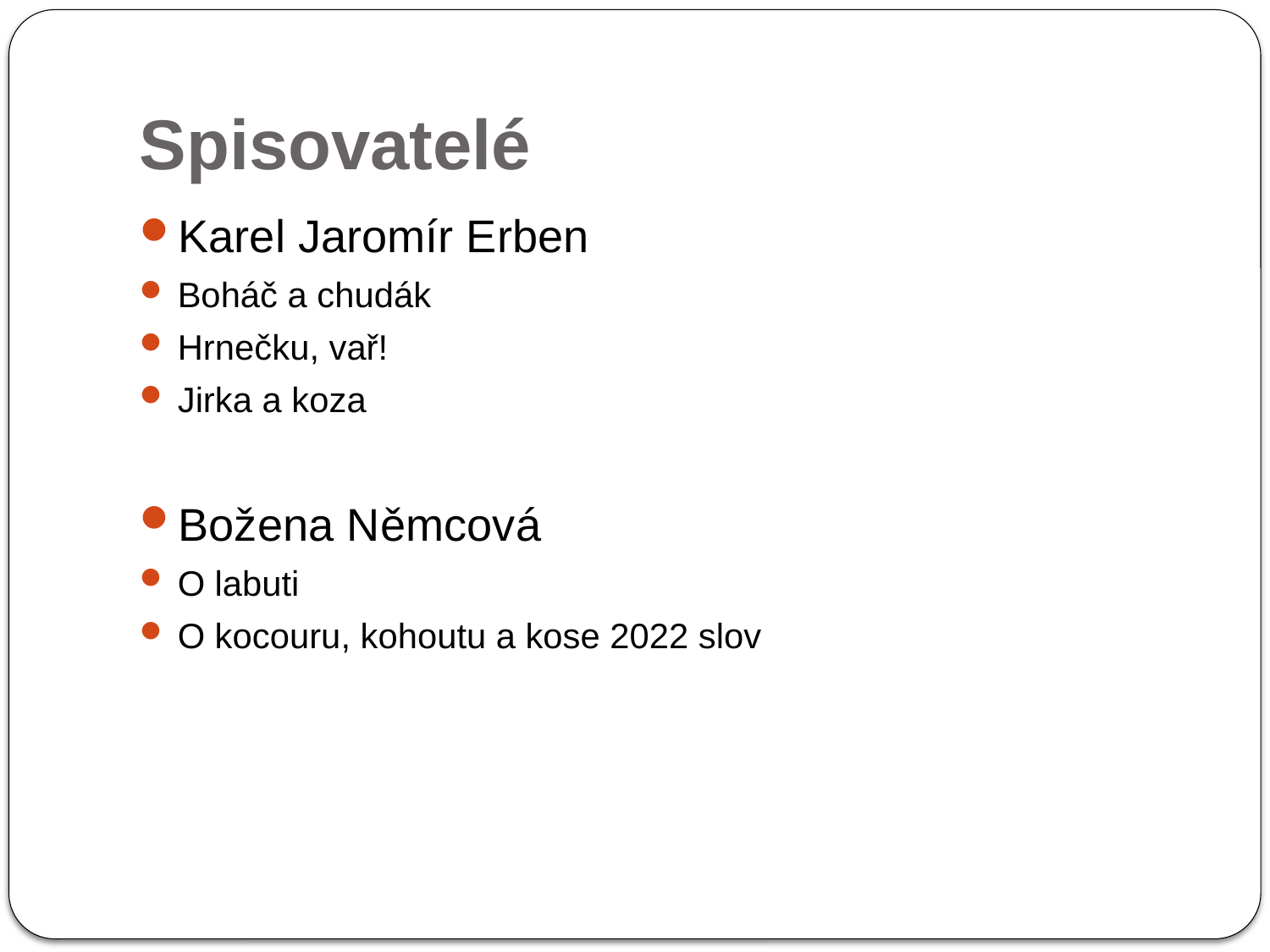

# Spisovatelé
Karel Jaromír Erben
Boháč a chudák
Hrnečku, vař!
Jirka a koza

Božena Němcová
O labuti
O kocouru, kohoutu a kose 2022 slov